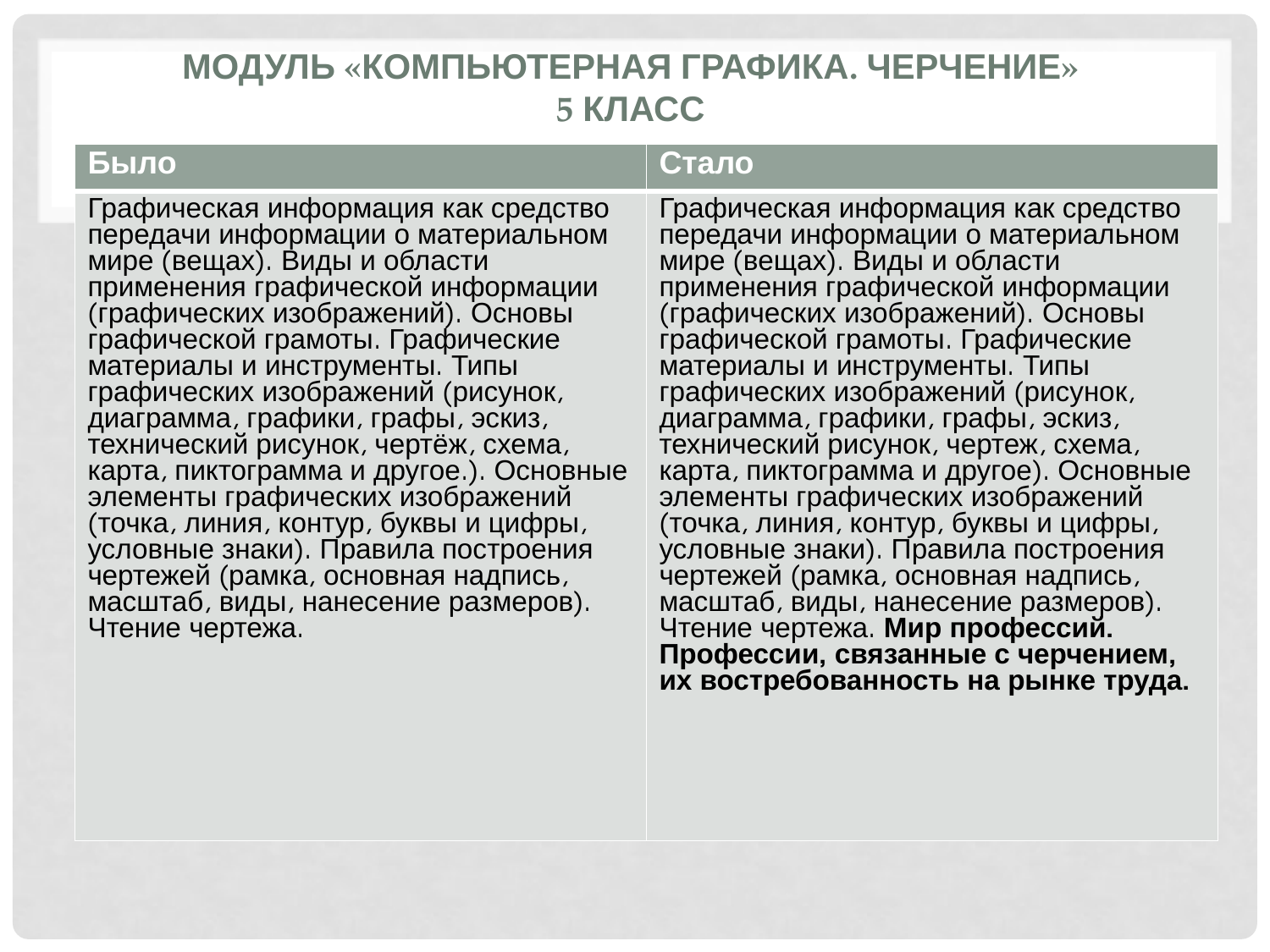

# Модуль «Компьютерная графика. Черчение» 5 КЛАСС
| Было | Стало |
| --- | --- |
| Графическая информация как средство передачи информации о материальном мире (вещах). Виды и области применения графической информации (графических изображений). Основы графической грамоты. Графические материалы и инструменты. Типы графических изображений (рисунок, диаграмма, графики, графы, эскиз, технический рисунок, чертёж, схема, карта, пиктограмма и другое.). Основные элементы графических изображений (точка, линия, контур, буквы и цифры, условные знаки). Правила построения чертежей (рамка, основная надпись, масштаб, виды, нанесение размеров). Чтение чертежа. | Графическая информация как средство передачи информации о материальном мире (вещах). Виды и области применения графической информации (графических изображений). Основы графической грамоты. Графические материалы и инструменты. Типы графических изображений (рисунок, диаграмма, графики, графы, эскиз, технический рисунок, чертеж, схема, карта, пиктограмма и другое). Основные элементы графических изображений (точка, линия, контур, буквы и цифры, условные знаки). Правила построения чертежей (рамка, основная надпись, масштаб, виды, нанесение размеров). Чтение чертежа. Мир профессий. Профессии, связанные с черчением, их востребованность на рынке труда. |